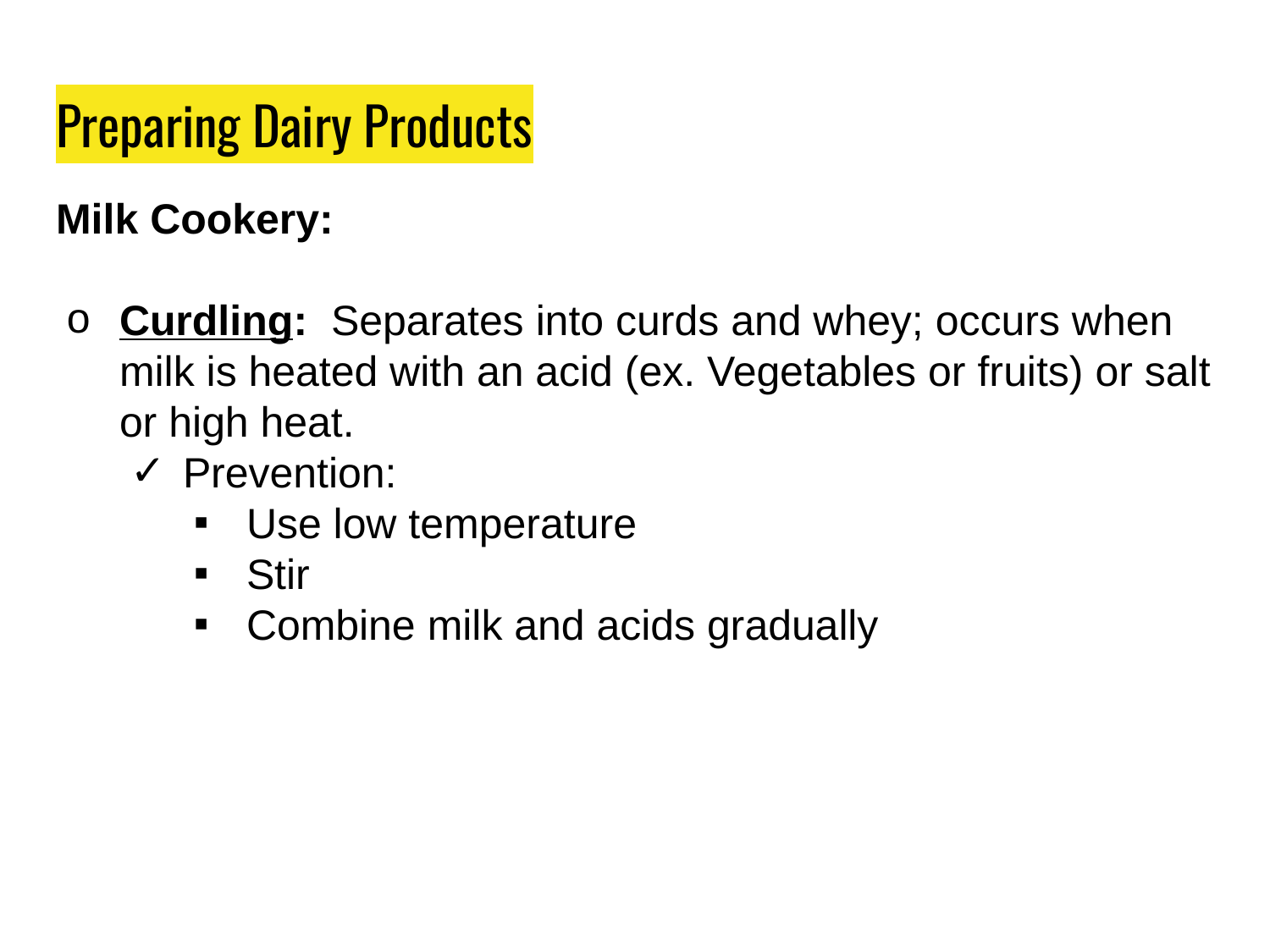

# Preparing Dairy Products
Milk Cookery:

Curdling:  Separates into curds and whey; occurs when milk is heated with an acid (ex. Vegetables or fruits) or salt or high heat.
Prevention:
Use low temperature
Stir
Combine milk and acids gradually